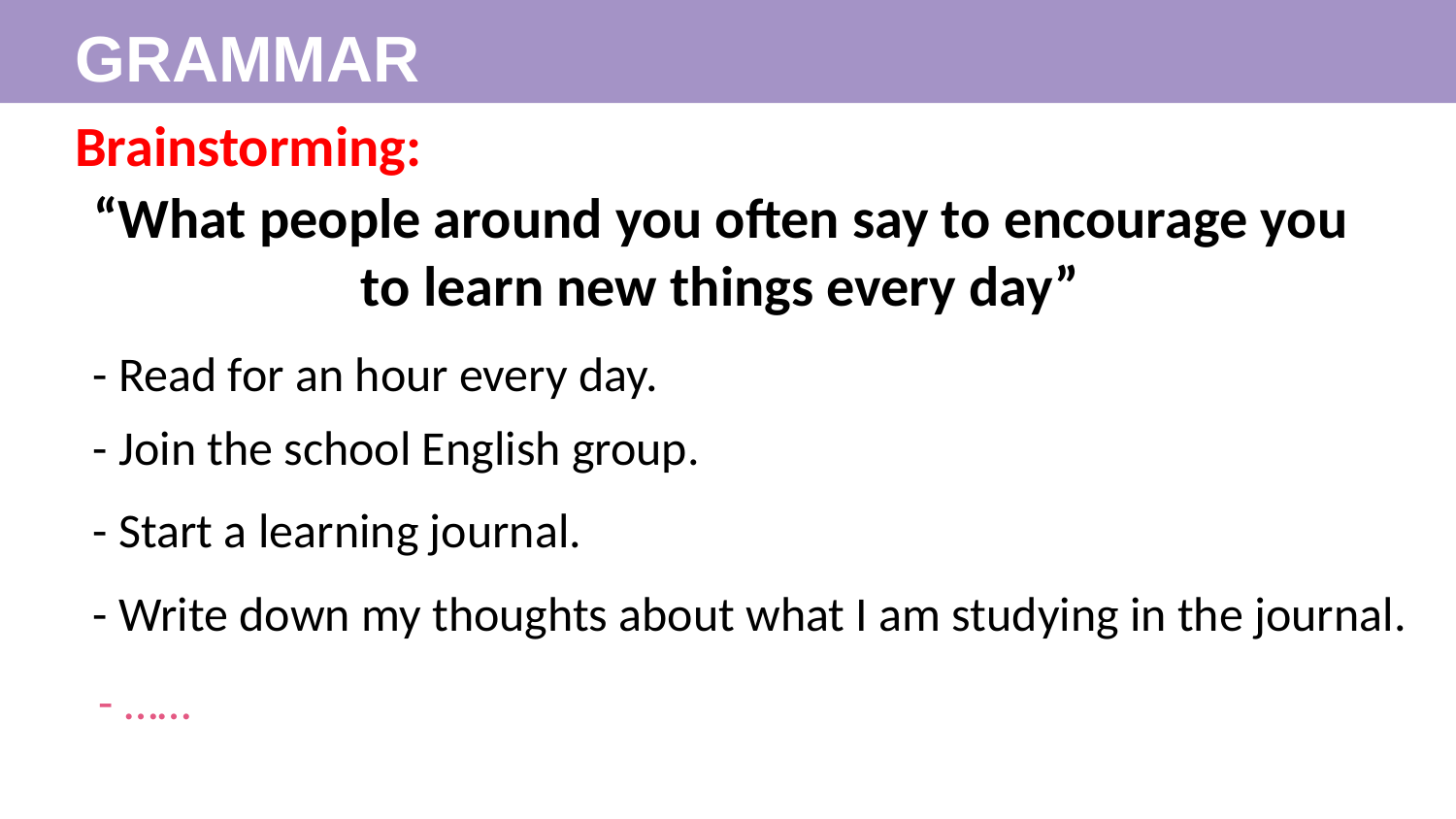

GRAMMAR
Brainstorming:
“What people around you often say to encourage you to learn new things every day”
- Read for an hour every day.
- Join the school English group.
- Start a learning journal.
- Write down my thoughts about what I am studying in the journal.
- ……